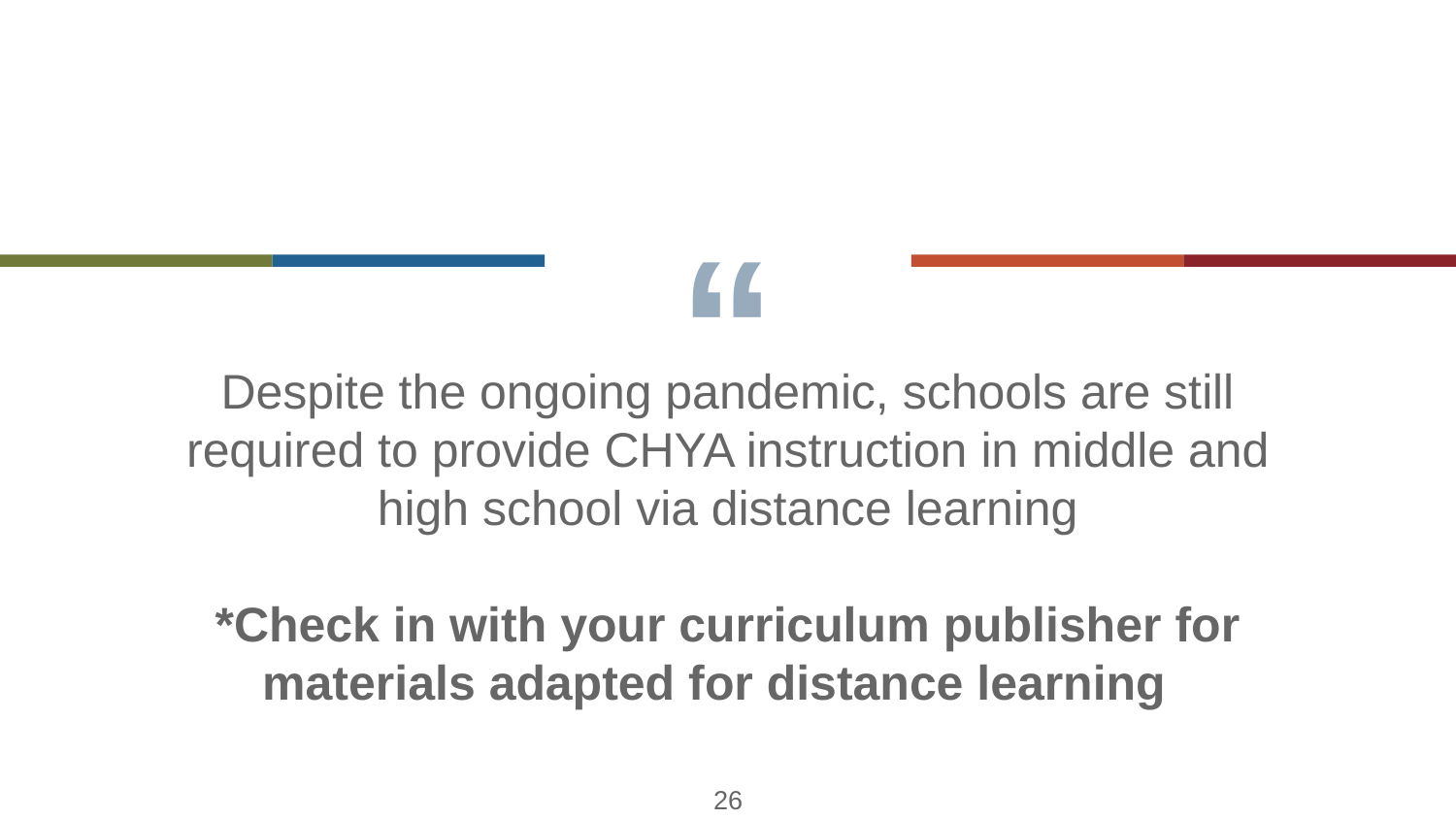

Despite the ongoing pandemic, schools are still required to provide CHYA instruction in middle and high school via distance learning

*Check in with your curriculum publisher for materials adapted for distance learning
26